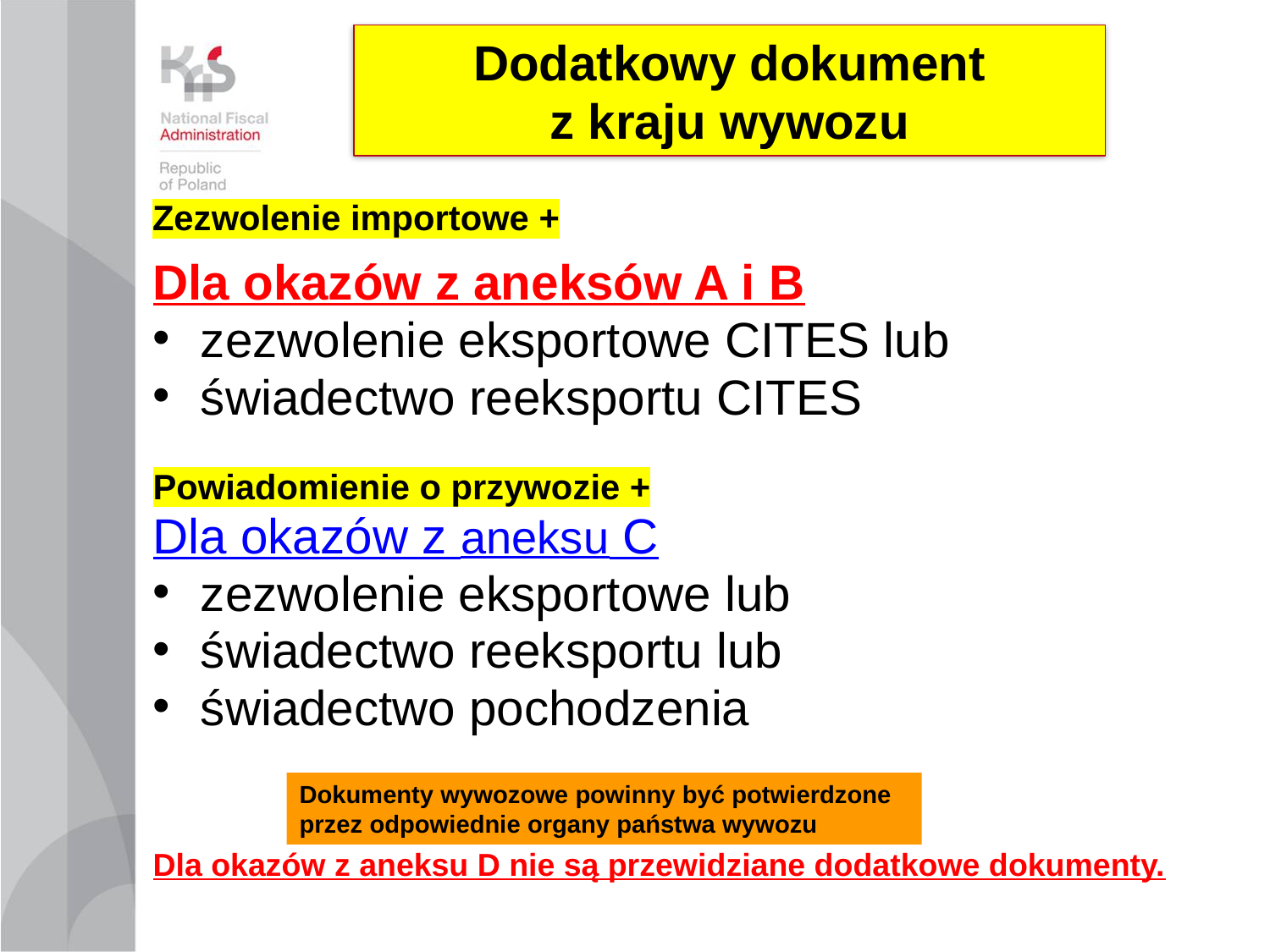

Dodatkowy dokument
z kraju wywozu
Zezwolenie importowe +
Dla okazów z aneksów A i B
zezwolenie eksportowe CITES lub
świadectwo reeksportu CITES

Powiadomienie o przywozie +
Dla okazów z aneksu C
zezwolenie eksportowe lub
świadectwo reeksportu lub
świadectwo pochodzenia

Dla okazów z aneksu D nie są przewidziane dodatkowe dokumenty.
Dokumenty wywozowe powinny być potwierdzone przez odpowiednie organy państwa wywozu